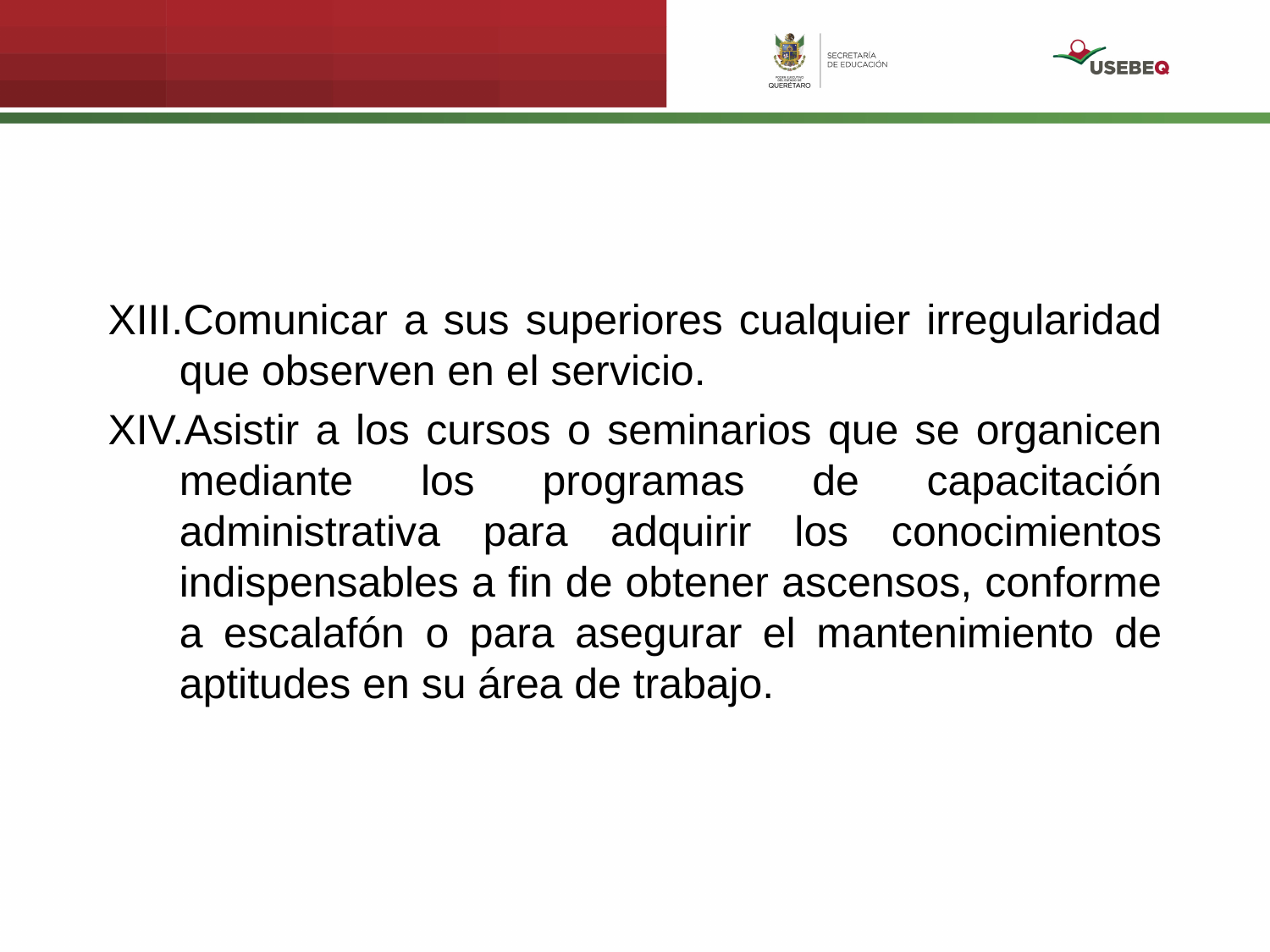

Comunicar a sus superiores cualquier irregularidad que observen en el servicio.
Asistir a los cursos o seminarios que se organicen mediante los programas de capacitación administrativa para adquirir los conocimientos indispensables a fin de obtener ascensos, conforme a escalafón o para asegurar el mantenimiento de aptitudes en su área de trabajo.